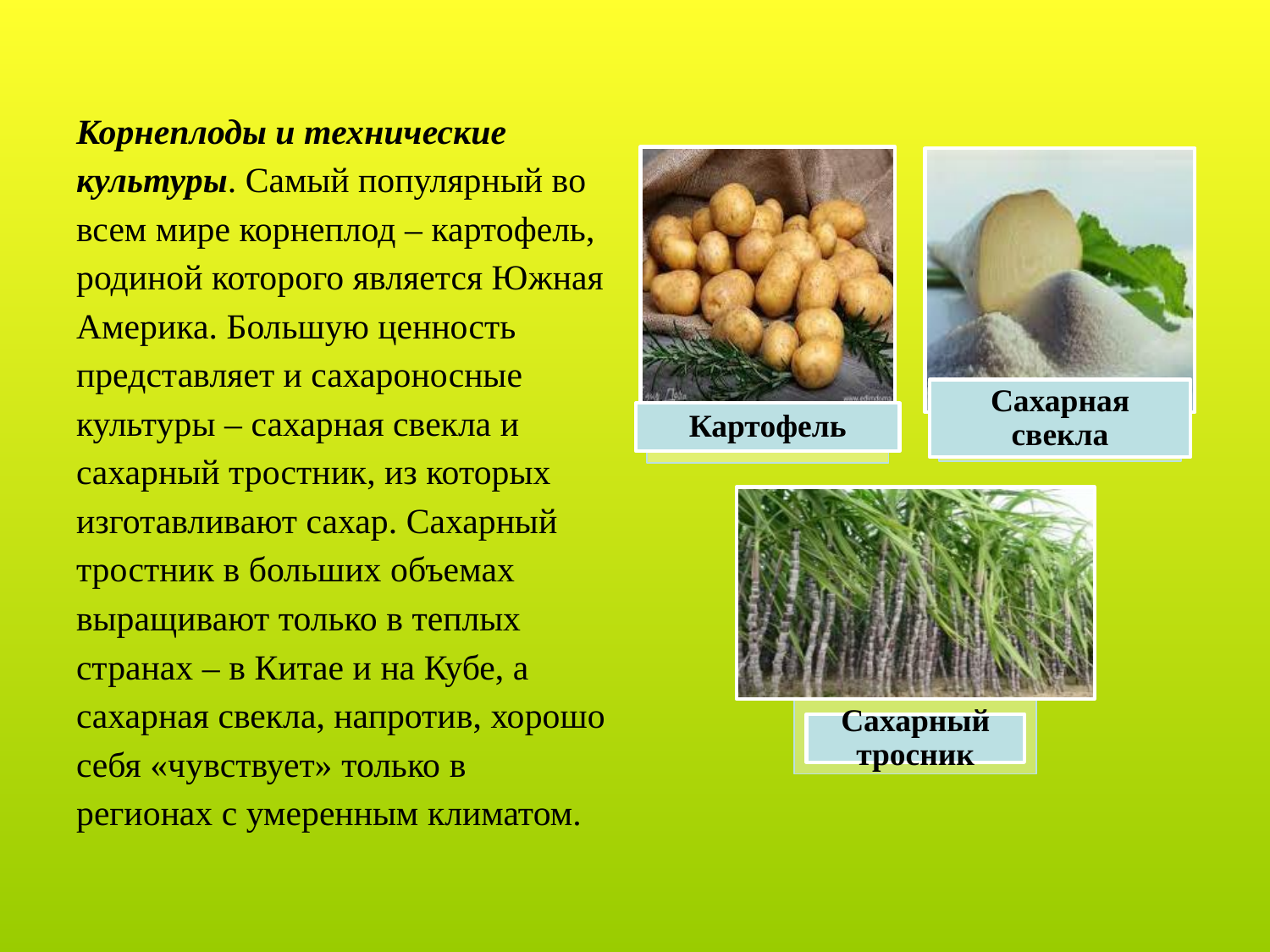

#
Корнеплоды и технические культуры. Самый популярный во всем мире корнеплод – картофель, родиной которого является Южная Америка. Большую ценность представляет и сахароносные культуры – сахарная свекла и сахарный тростник, из которых изготавливают сахар. Сахарный тростник в больших объемах выращивают только в теплых странах – в Китае и на Кубе, а сахарная свекла, напротив, хорошо себя «чувствует» только в регионах с умеренным климатом.

Картофель

Сахарная свекла

Сахарный тросник